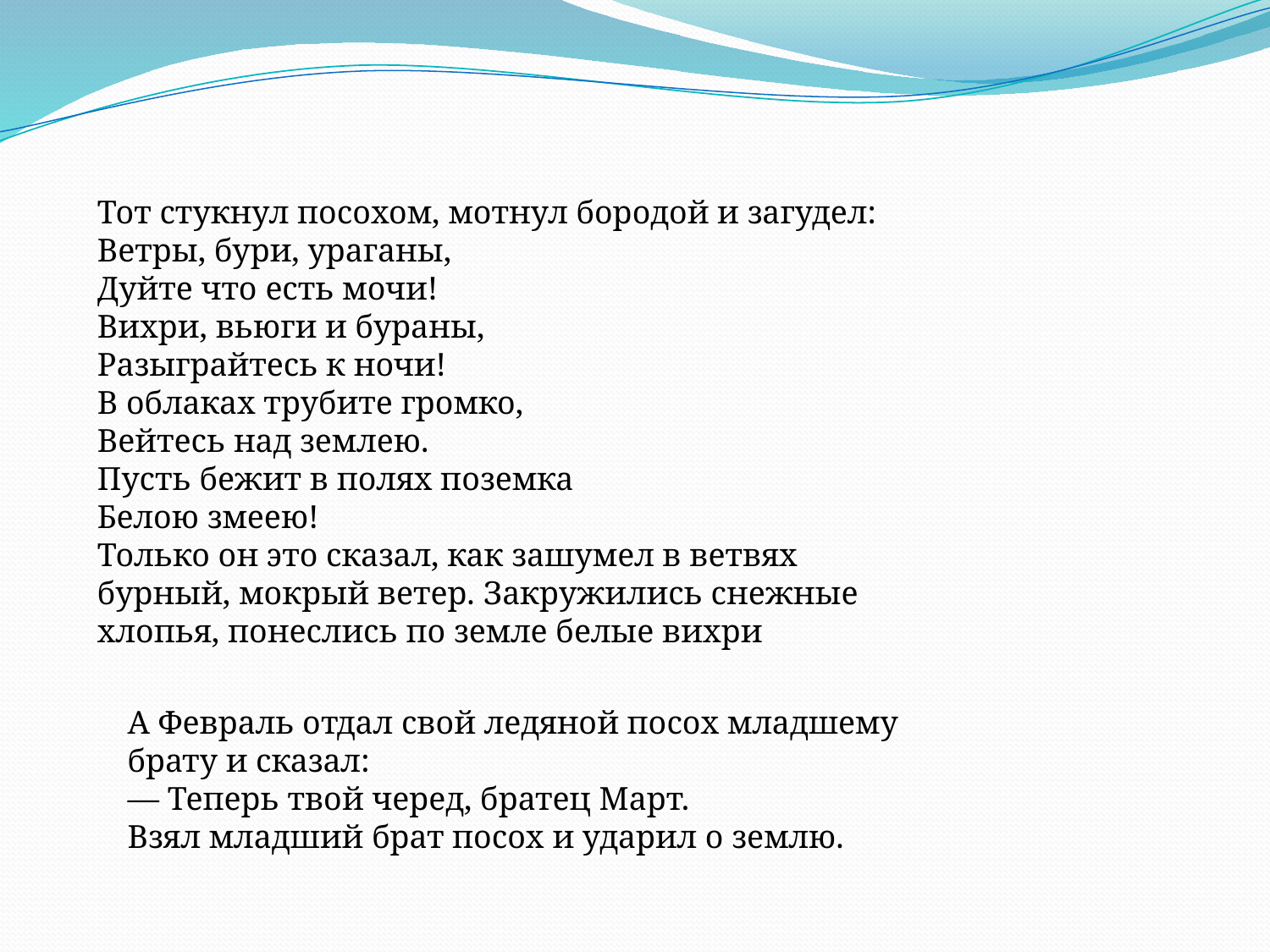

Тот стукнул посохом, мотнул бородой и загудел:
Ветры, бури, ураганы,
Дуйте что есть мочи!
Вихри, вьюги и бураны,
Разыграйтесь к ночи!
В облаках трубите громко,
Вейтесь над землею.
Пусть бежит в полях поземка
Белою змеею!
Только он это сказал, как зашумел в ветвях бурный, мокрый ветер. Закружились снежные хлопья, понеслись по земле белые вихри
А Февраль отдал свой ледяной посох младшему брату и сказал:
— Теперь твой черед, братец Март.
Взял младший брат посох и ударил о землю.